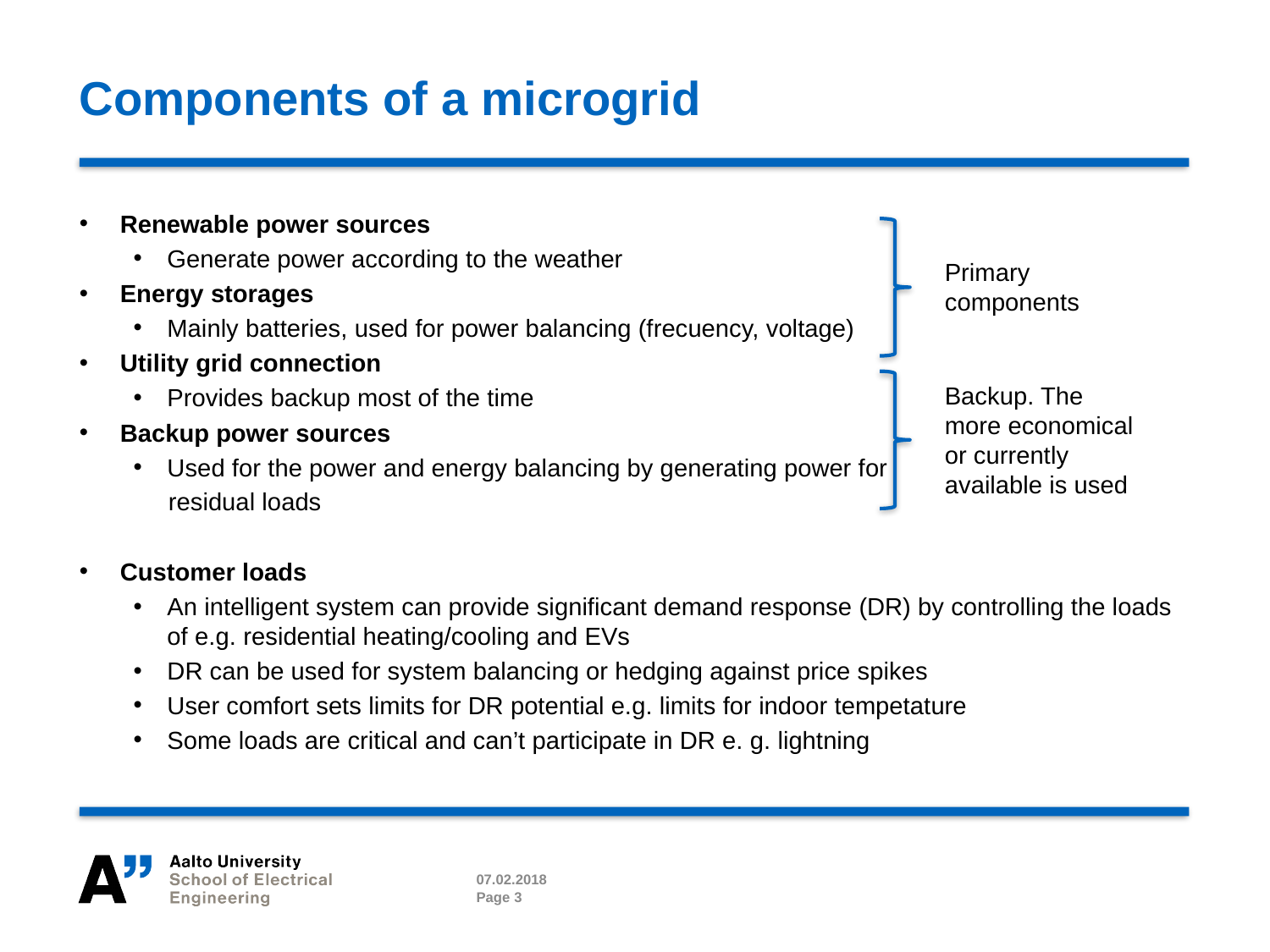

# Components of a microgrid
Renewable power sources
Generate power according to the weather
Energy storages
Mainly batteries, used for power balancing (frecuency, voltage)
Utility grid connection
Provides backup most of the time
Backup power sources
Used for the power and energy balancing by generating power for
     residual loads

Customer loads
An intelligent system can provide significant demand response (DR) by controlling the loads of e.g. residential heating/cooling and EVs
DR can be used for system balancing or hedging against price spikes
User comfort sets limits for DR potential e.g. limits for indoor tempetature
Some loads are critical and can’t participate in DR e. g. lightning

Primary components

Backup. The more economical or currently available is used

07.02.2018
Page 3